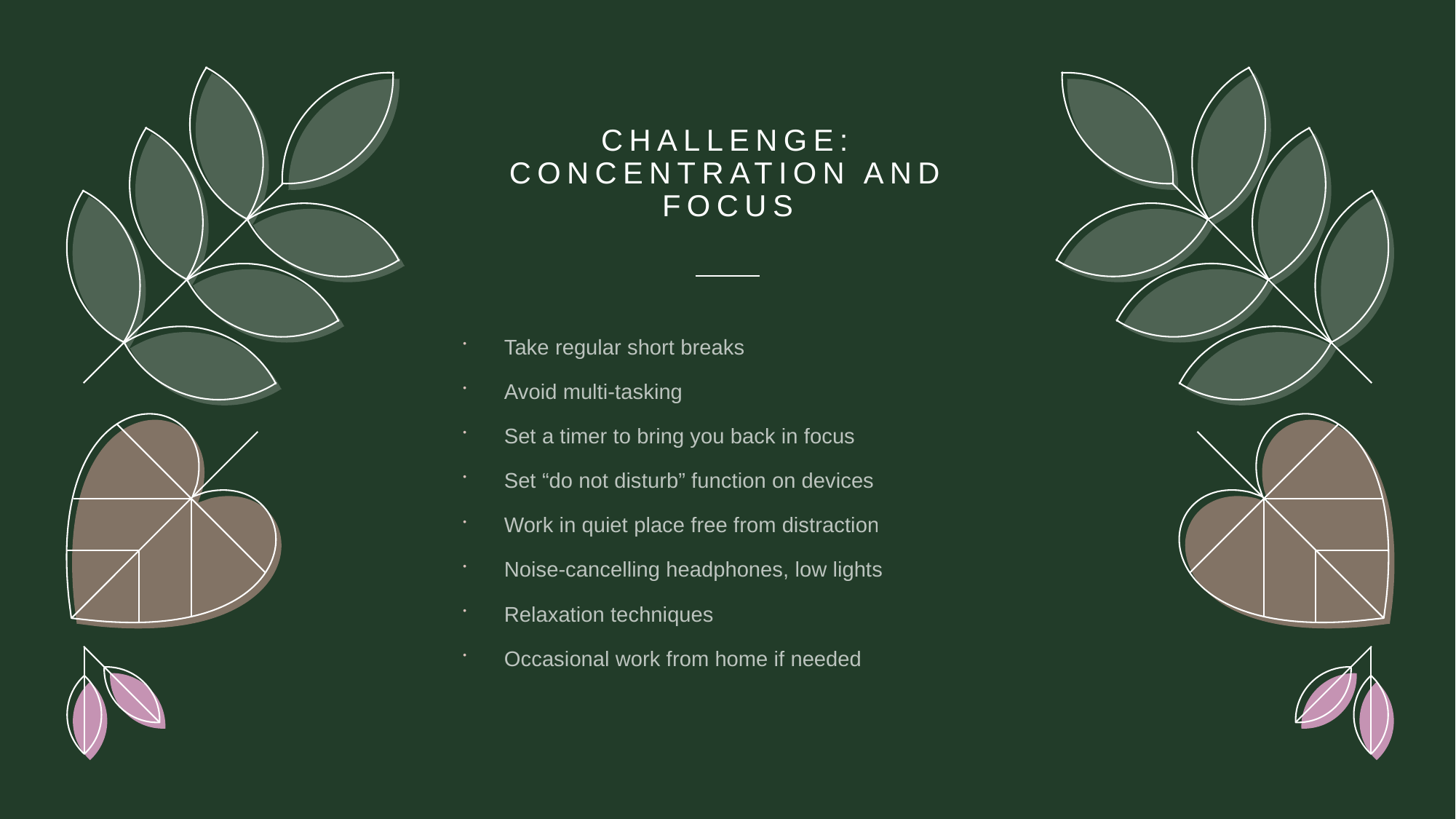

# Challenge: Concentration and focus
Take regular short breaks
Avoid multi-tasking
Set a timer to bring you back in focus
Set “do not disturb” function on devices
Work in quiet place free from distraction
Noise-cancelling headphones, low lights
Relaxation techniques
Occasional work from home if needed